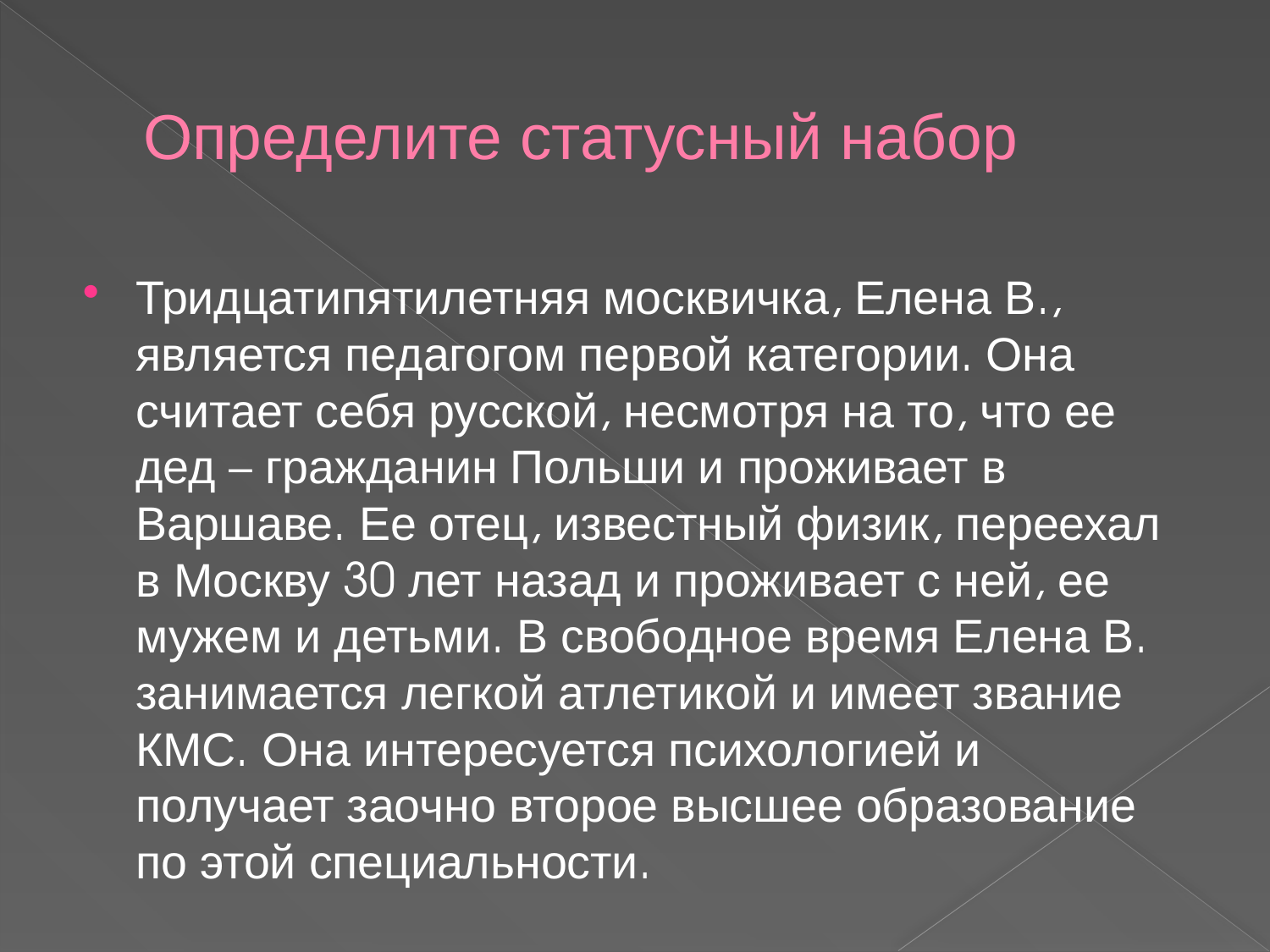

# Определите статусный набор
Тридцатипятилетняя москвичка, Елена В., является педагогом первой категории. Она считает себя русской, несмотря на то, что ее дед – гражданин Польши и проживает в Варшаве. Ее отец, известный физик, переехал в Москву 30 лет назад и проживает с ней, ее мужем и детьми. В свободное время Елена В. занимается легкой атлетикой и имеет звание КМС. Она интересуется психологией и  получает заочно второе высшее образование по этой специальности.